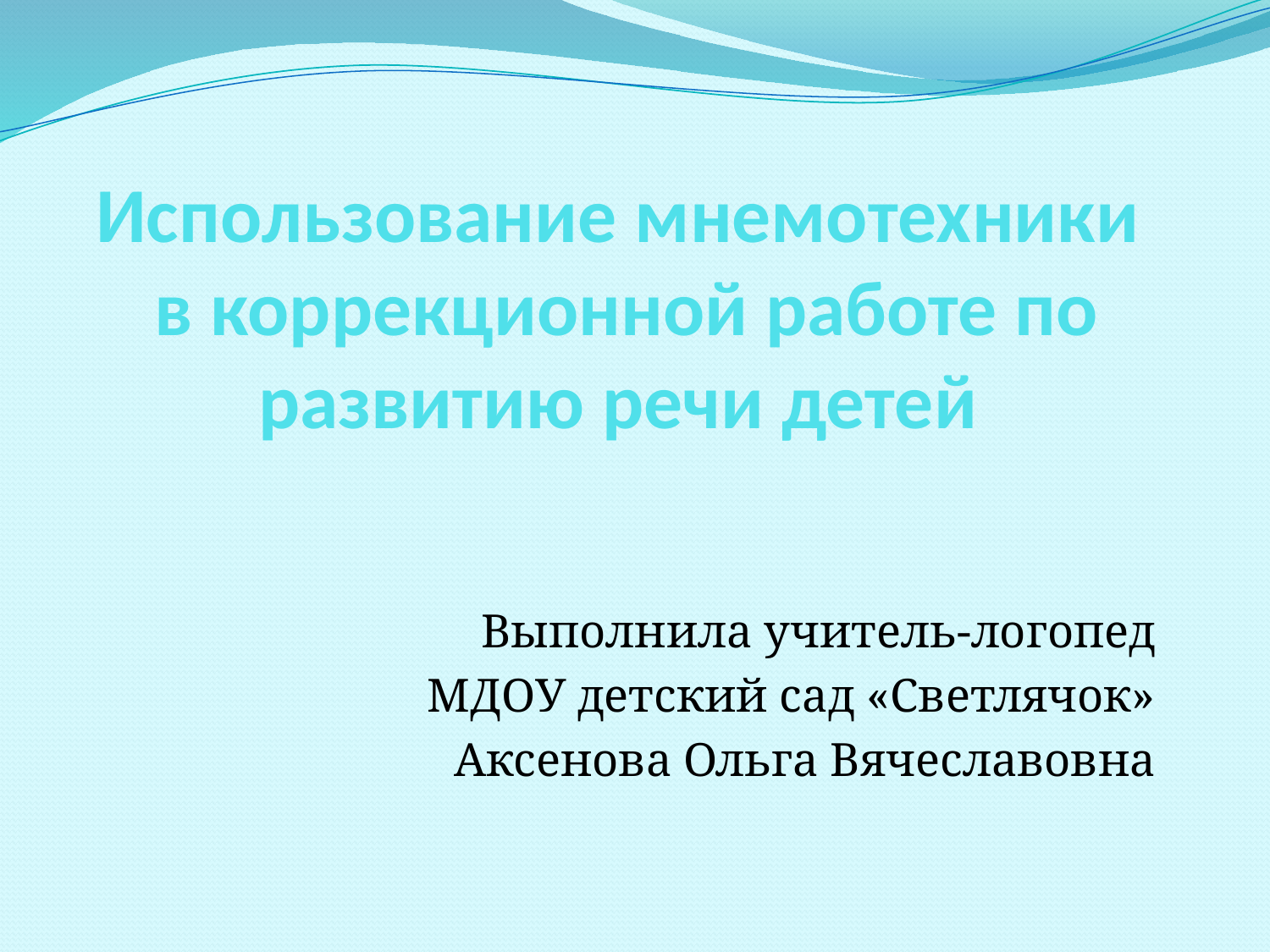

# Использование мнемотехники в коррекционной работе по развитию речи детей
Выполнила учитель-логопед
МДОУ детский сад «Светлячок»
Аксенова Ольга Вячеславовна